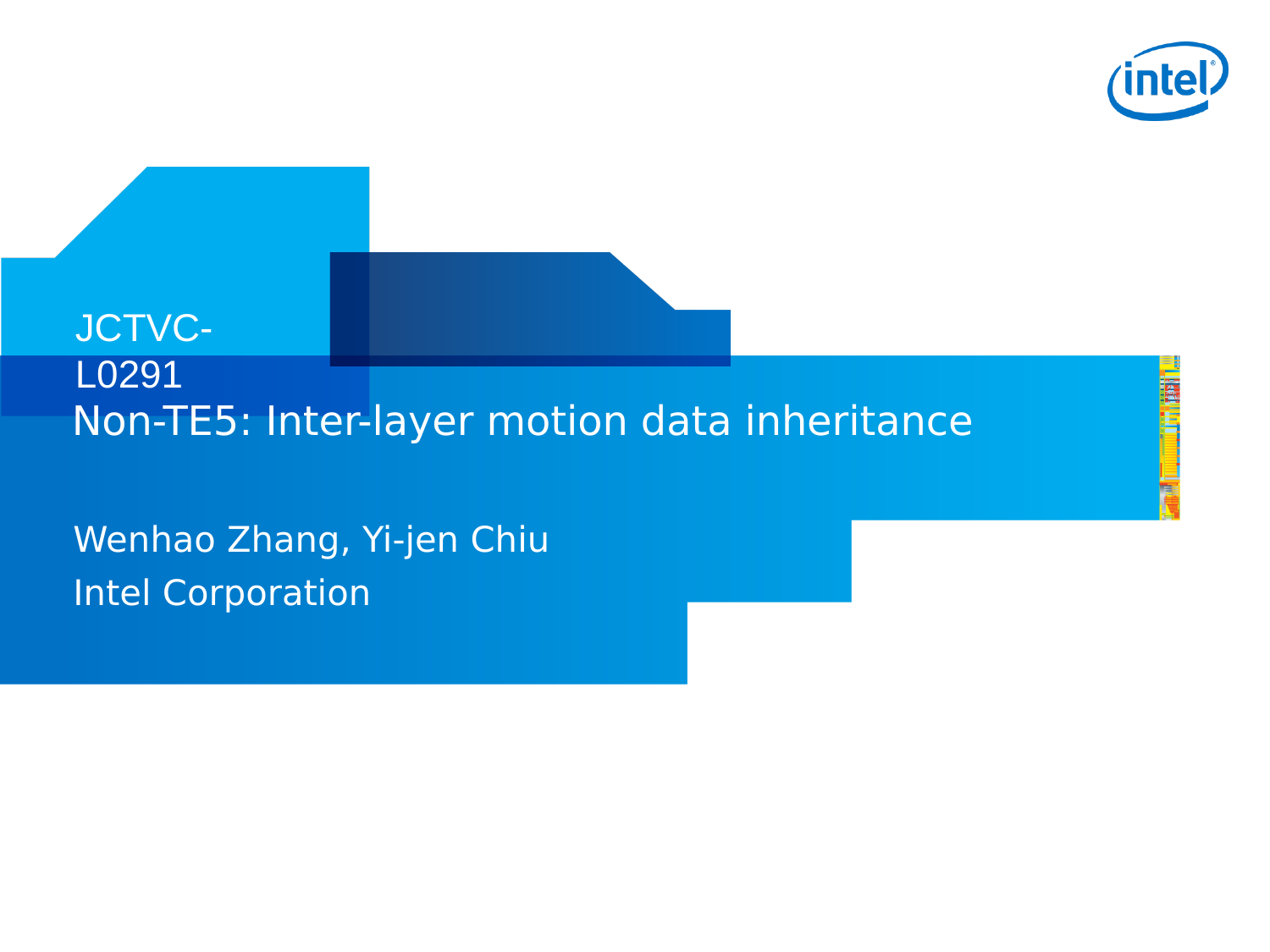

JCTVC-L0291
# Non-TE5: Inter-layer motion data inheritance
Wenhao Zhang, Yi-jen Chiu
Intel Corporation